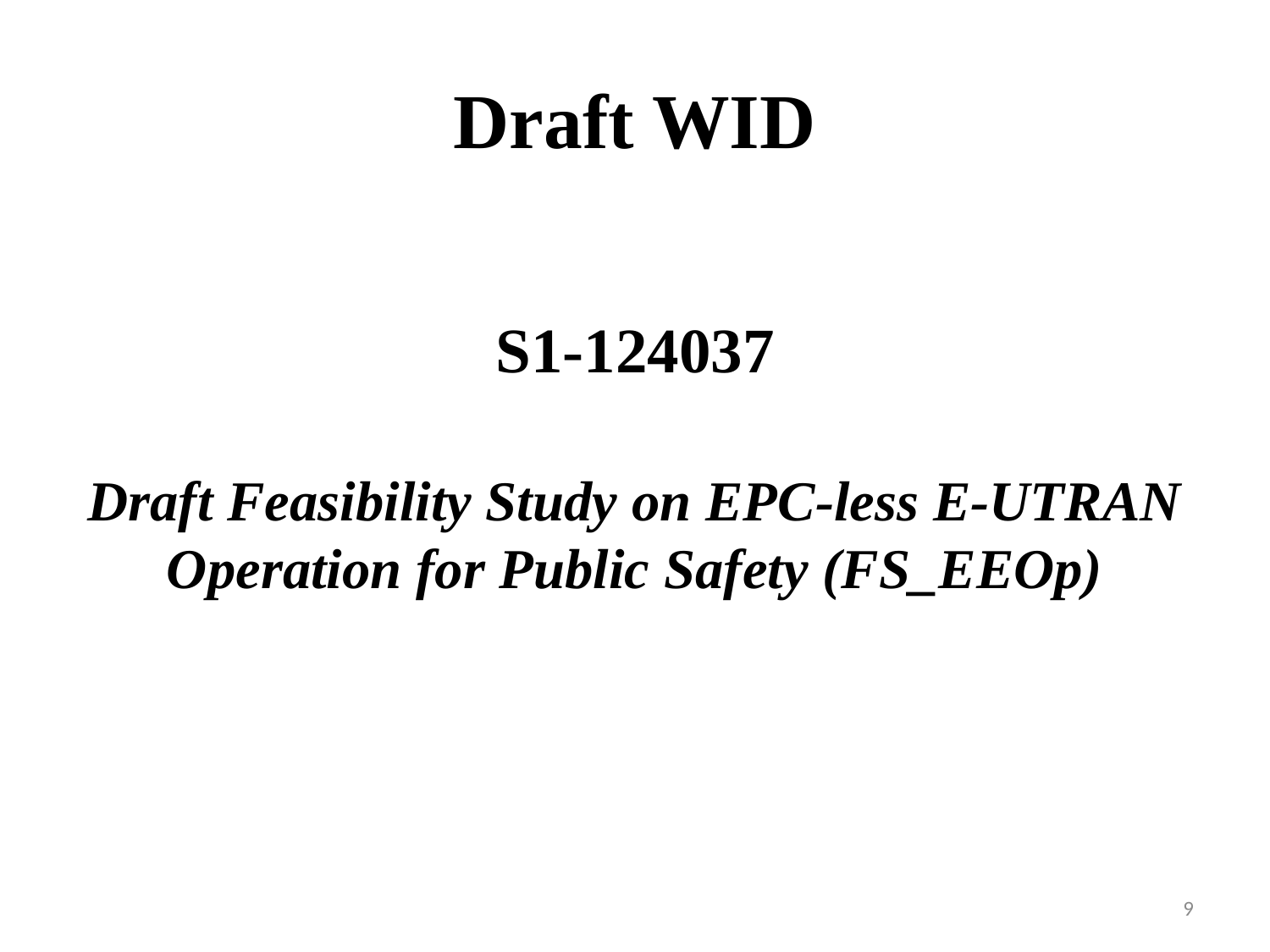

# Draft WID

S1-124037
Draft Feasibility Study on EPC-less E-UTRAN Operation for Public Safety (FS_EEOp)
9